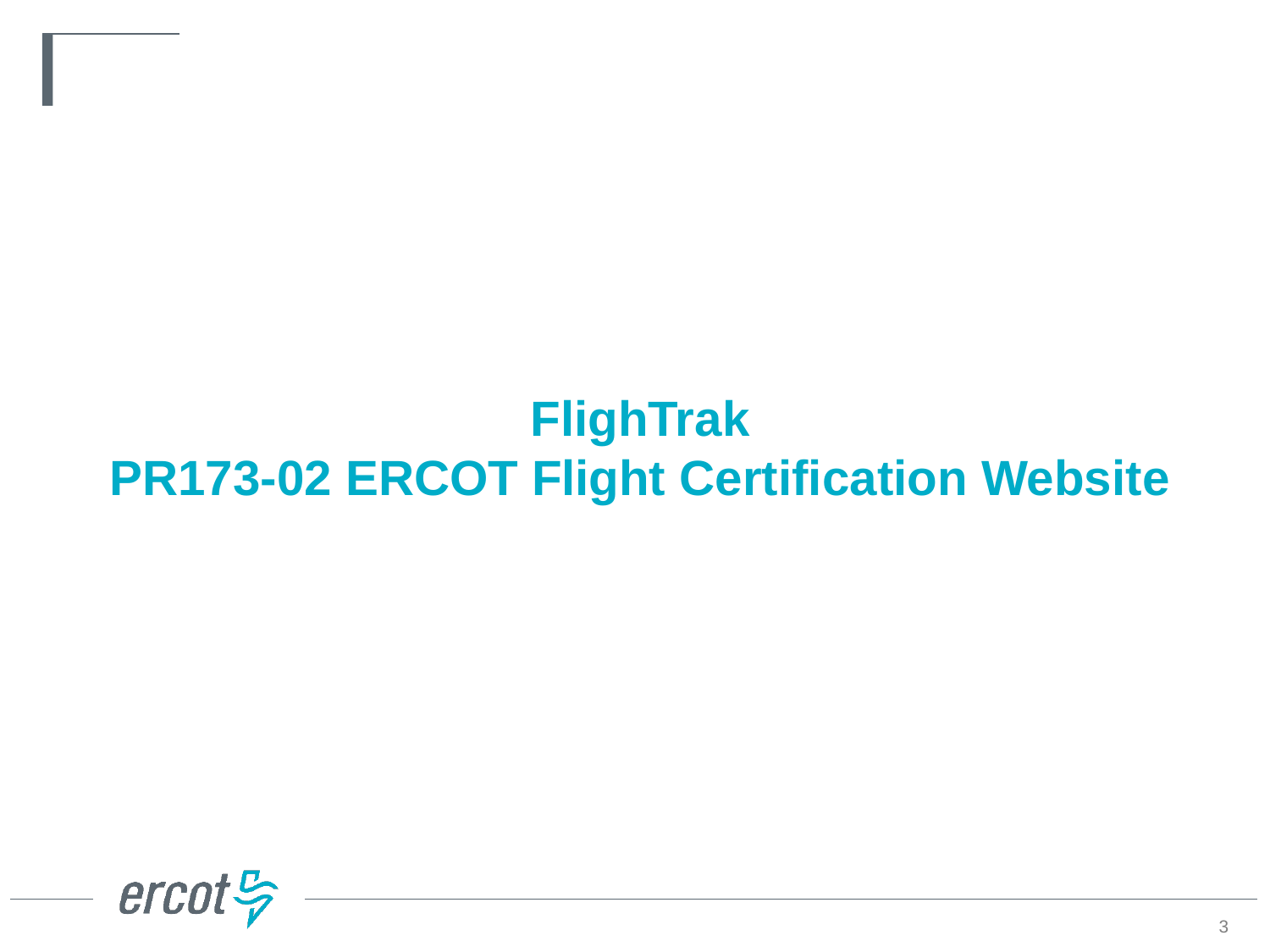

# FlighTrak PR173-02 ERCOT Flight Certification Website